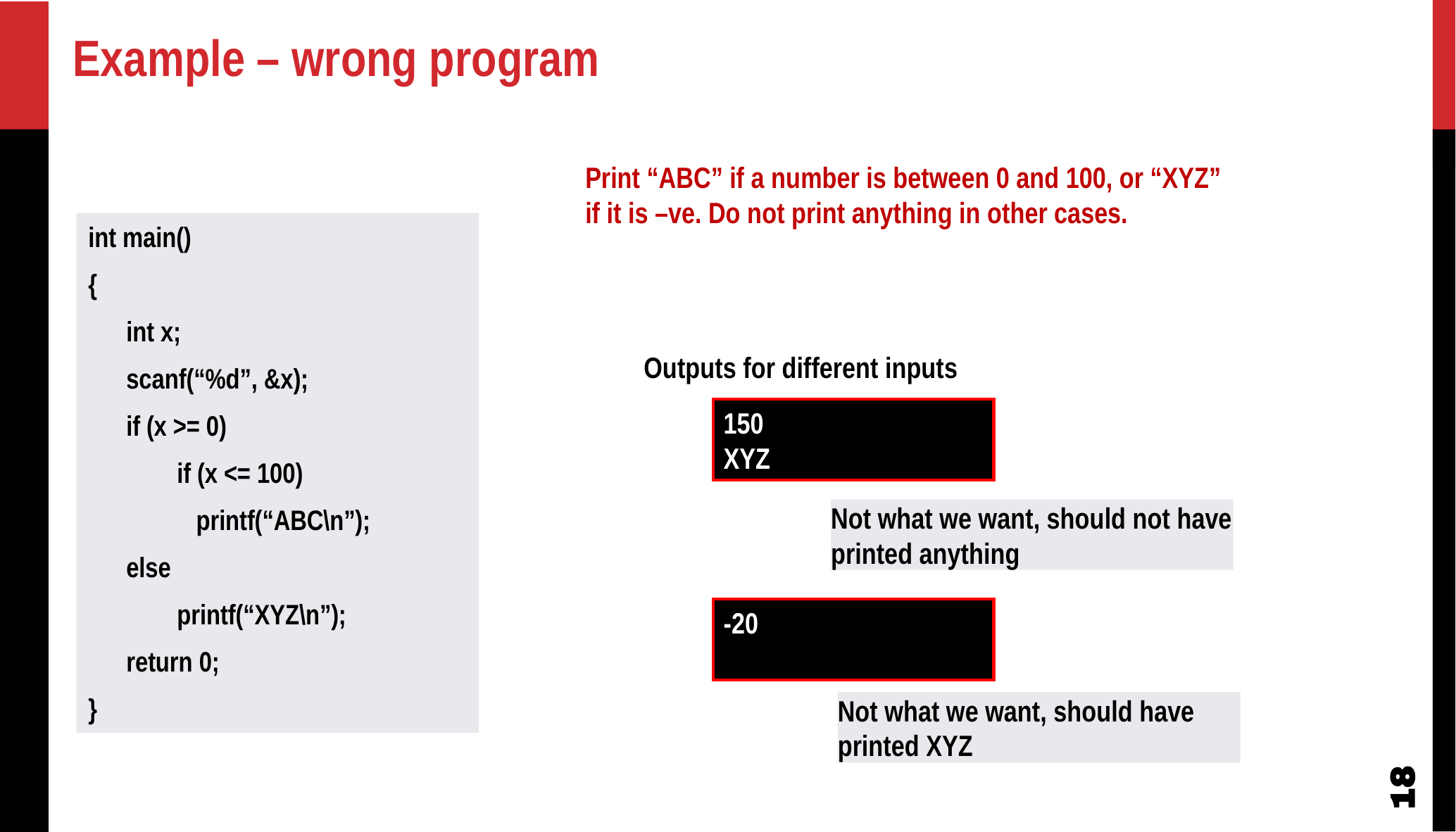

# Example – wrong program
Print “ABC” if a number is between 0 and 100, or “XYZ” if it is –ve. Do not print anything in other cases.
int main()
{
      int x;
      scanf(“%d”, &x);
      if (x >= 0)
	if (x <= 100)
	   printf(“ABC\n”);
      else
	printf(“XYZ\n”);
      return 0;
}
Outputs for different inputs
150
XYZ
Not what we want, should not have printed anything
-20

Not what we want, should have printed XYZ
18